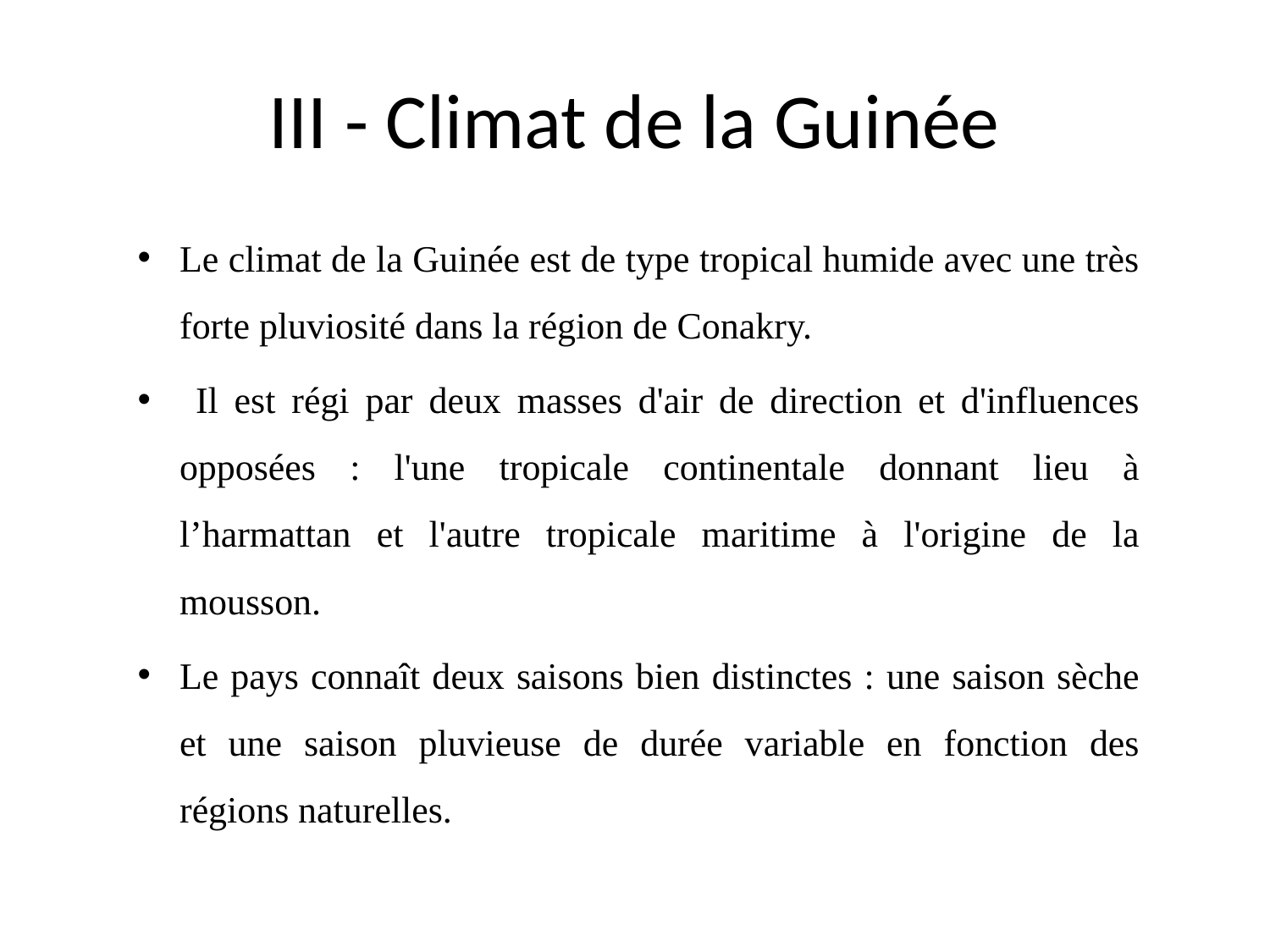

# III - Climat de la Guinée
Le climat de la Guinée est de type tropical humide avec une très forte pluviosité dans la région de Conakry.
 Il est régi par deux masses d'air de direction et d'influences opposées : l'une tropicale continentale donnant lieu à l’harmattan et l'autre tropicale maritime à l'origine de la mousson.
Le pays connaît deux saisons bien distinctes : une saison sèche et une saison pluvieuse de durée variable en fonction des régions naturelles.